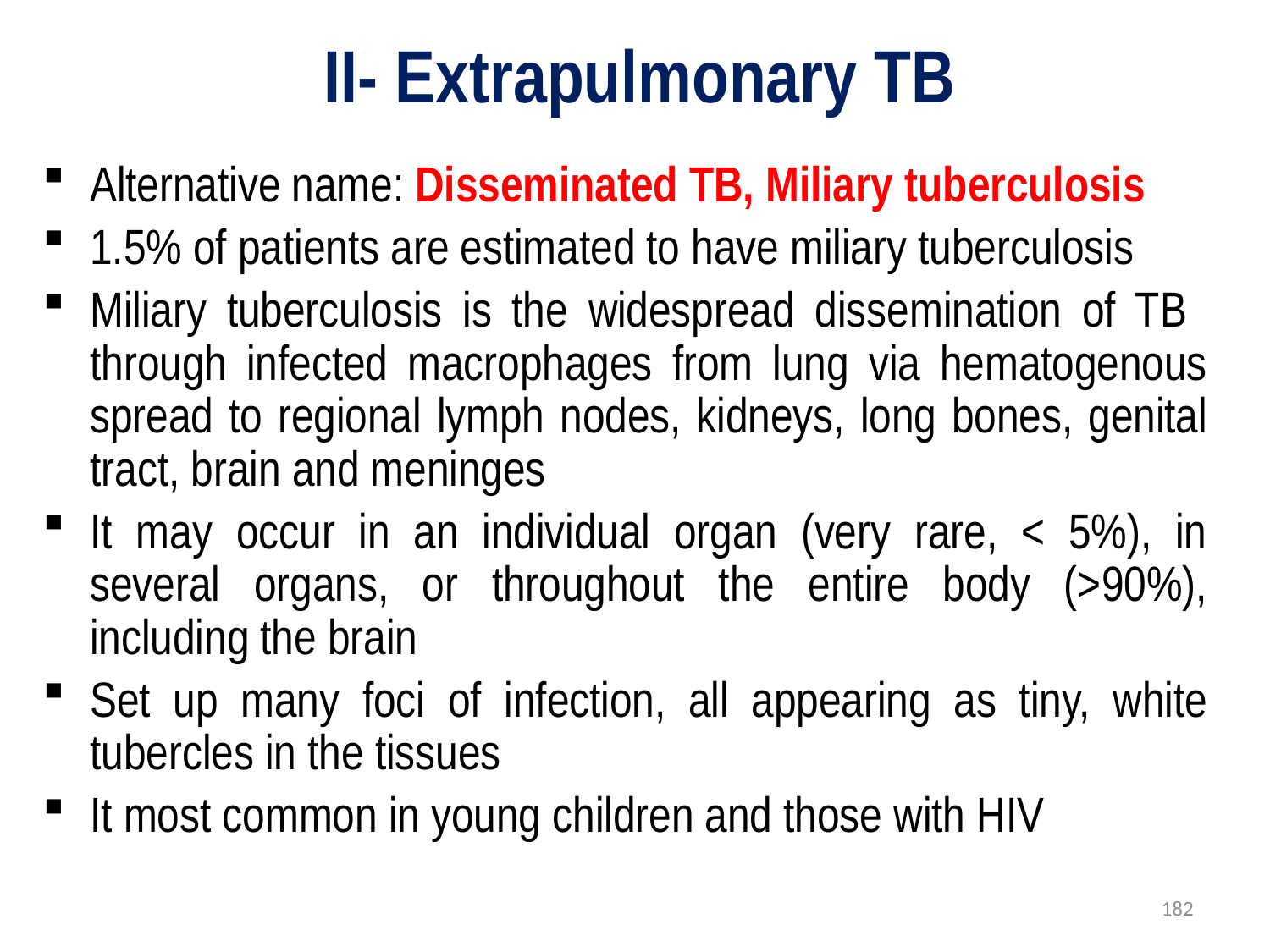

# II- Extrapulmonary TB
Alternative name: Disseminated TB, Miliary tuberculosis
1.5% of patients are estimated to have miliary tuberculosis
Miliary tuberculosis is the widespread dissemination of TB  through infected macrophages from lung via hematogenous spread to regional lymph nodes, kidneys, long bones, genital tract, brain and meninges
It may occur in an individual organ (very rare, < 5%), in several organs, or throughout the entire body (>90%), including the brain
Set up many foci of infection, all appearing as tiny, white tubercles in the tissues
It most common in young children and those with HIV

182